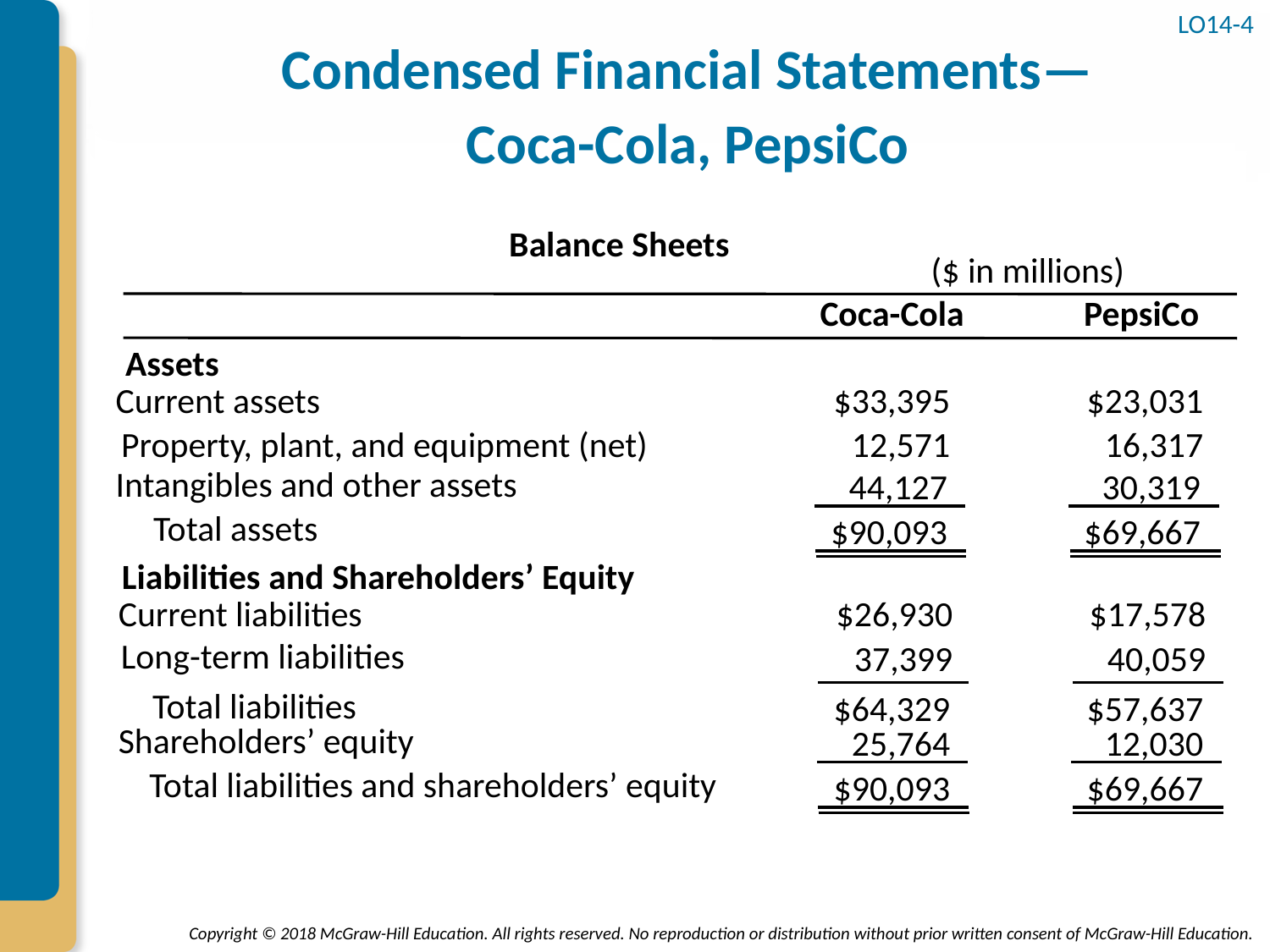

# Condensed Financial Statements— Coca-Cola, PepsiCo
LO14-4
Balance Sheets
($ in millions)
Coca-Cola
PepsiCo
Assets
Current assets
$33,395
$23,031
12,571
16,317
Property, plant, and equipment (net)
Intangibles and other assets
44,127
30,319
Total assets
$90,093
$69,667
Liabilities and Shareholders’ Equity
Current liabilities
$26,930
$17,578
Long-term liabilities
37,399
40,059
Total liabilities
$64,329
$57,637
Shareholders’ equity
25,764
12,030
Total liabilities and shareholders’ equity
$90,093
$69,667